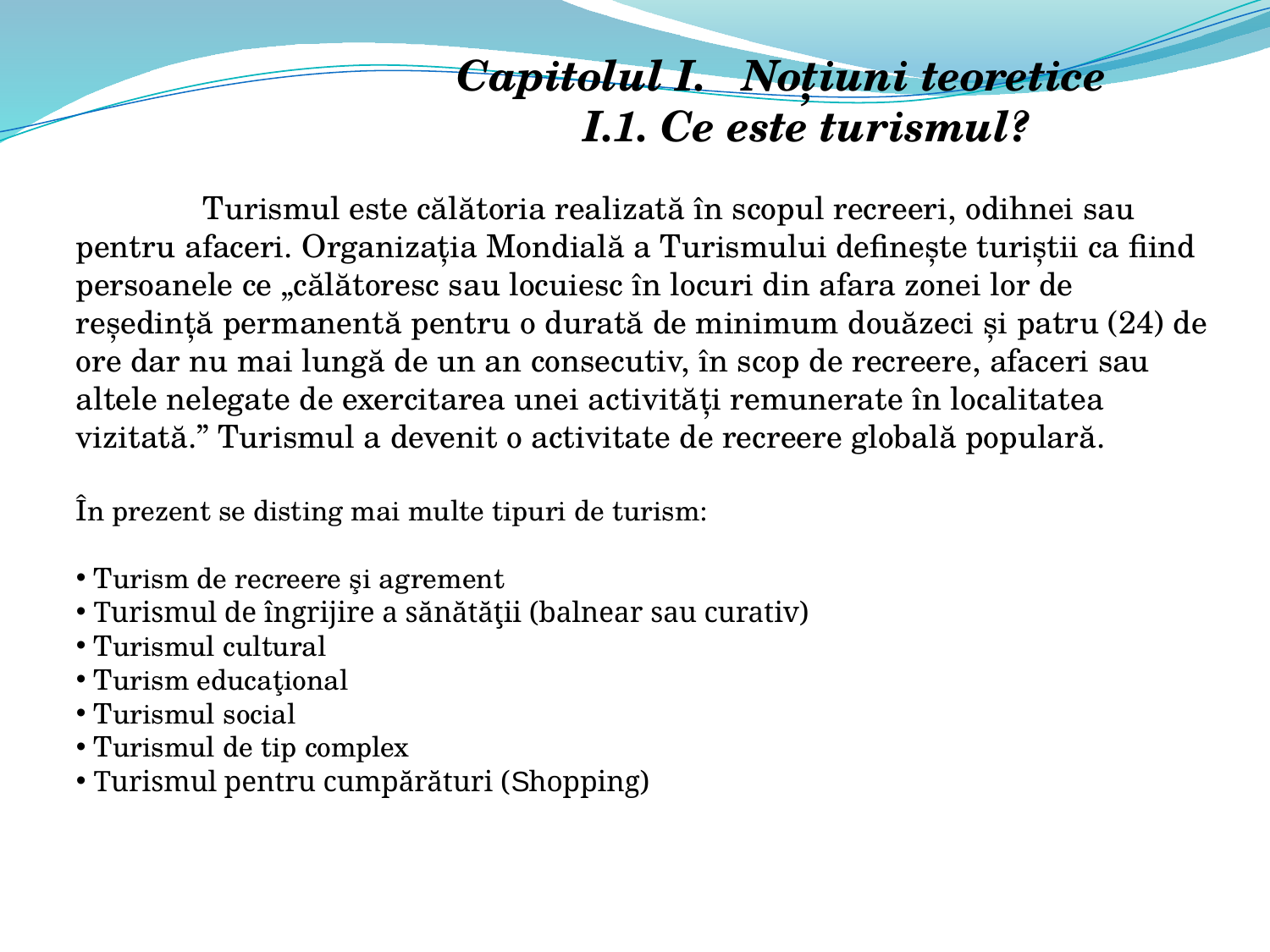

Capitolul I.   Noţiuni teoretice
				I.1. Ce este turismul?
	Turismul este călătoria realizată în scopul recreeri, odihnei sau pentru afaceri. Organizația Mondială a Turismului definește turiștii ca fiind persoanele ce „călătoresc sau locuiesc în locuri din afara zonei lor de reședință permanentă pentru o durată de minimum douăzeci și patru (24) de ore dar nu mai lungă de un an consecutiv, în scop de recreere, afaceri sau altele nelegate de exercitarea unei activități remunerate în localitatea vizitată.” Turismul a devenit o activitate de recreere globală populară.
În prezent se disting mai multe tipuri de turism:

 Turism de recreere şi agrement
 Turismul de îngrijire a sănătăţii (balnear sau curativ)
 Turismul cultural
 Turism educaţional
 Turismul social
 Turismul de tip complex
 Turismul pentru cumpărături (Shopping)